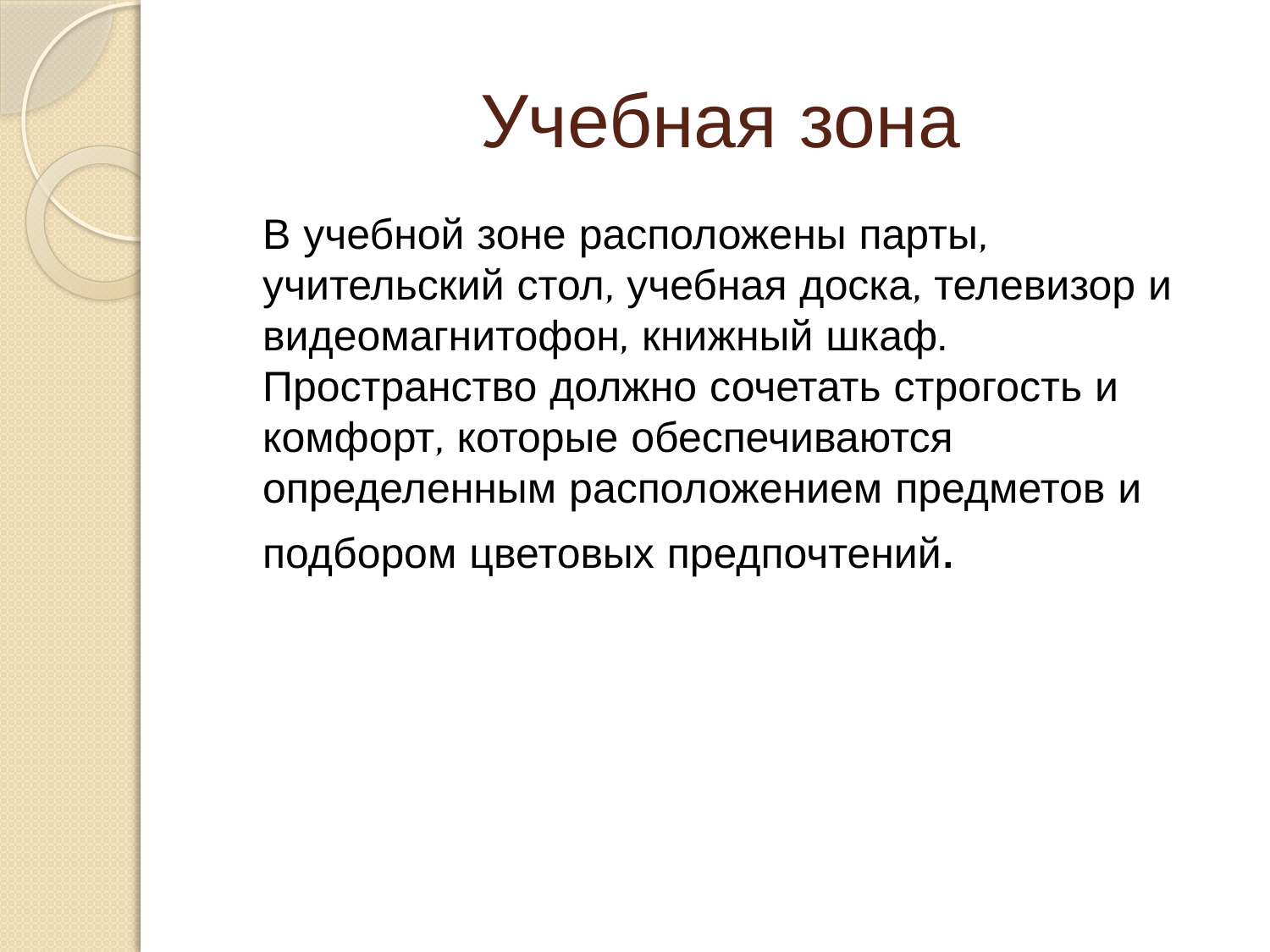

# Учебная зона
	В учебной зоне расположены парты, учительский стол, учебная доска, телевизор и видеомагнитофон, книжный шкаф. Пространство должно сочетать строгость и комфорт, которые обеспечиваются определенным расположением предметов и подбором цветовых предпочтений.